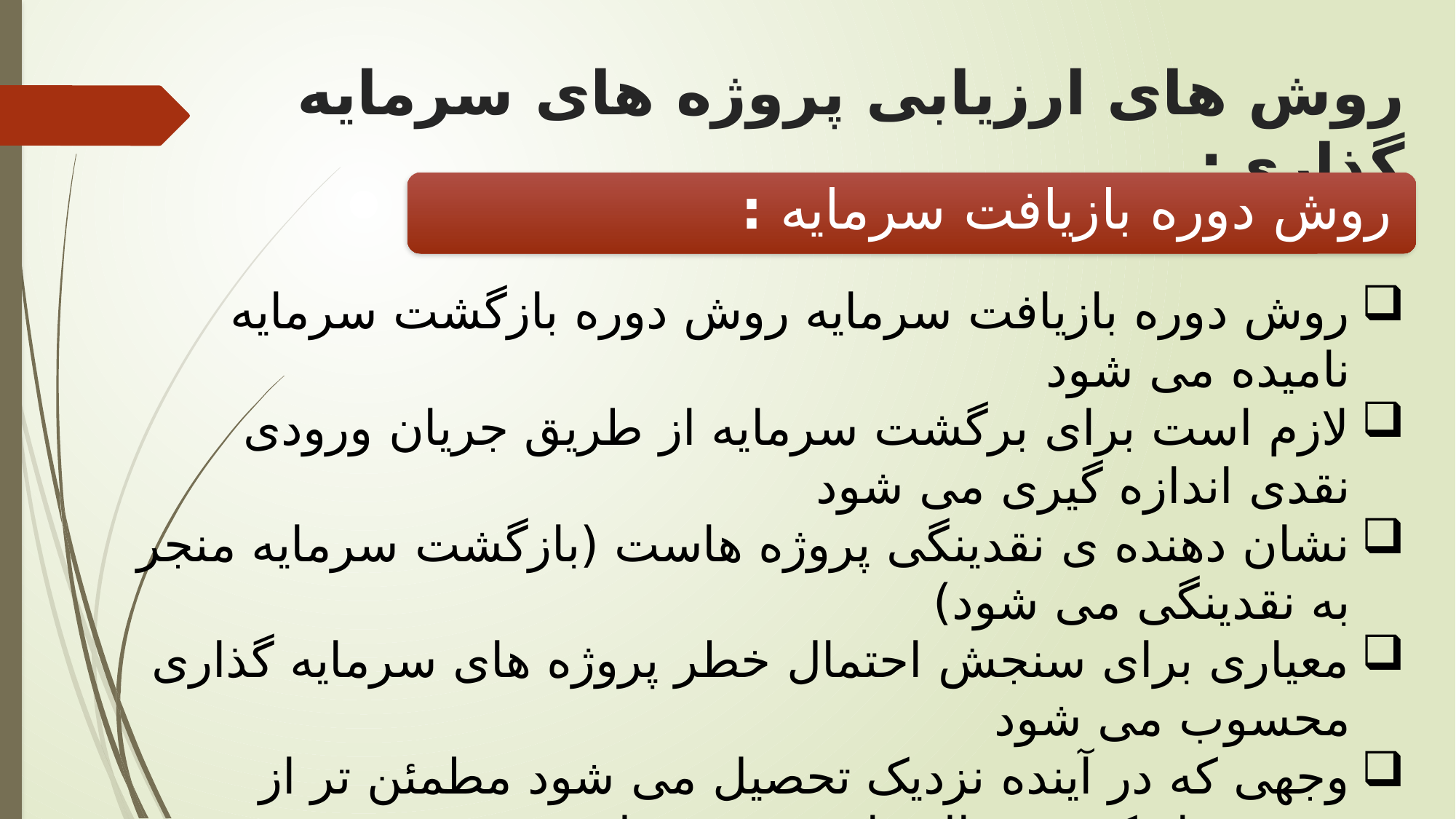

# روش های ارزیابی پروژه های سرمایه گذاری:
روش دوره بازیافت سرمایه :

روش دوره بازیافت سرمایه روش دوره بازگشت سرمایه نامیده می شود
لازم است برای برگشت سرمایه از طریق جریان ورودی نقدی اندازه گیری می شود
نشان دهنده ی نقدینگی پروژه هاست (بازگشت سرمایه منجر به نقدینگی می شود)
معیاری برای سنجش احتمال خطر پروژه های سرمایه گذاری محسوب می شود
وجهی که در آینده نزدیک تحصیل می شود مطمئن تر از وجوهی از که در سال های بعد تحصیل می شود
بیشتر درباره پروژه هایی استفاده می شود که سودآوری آنها مشخص نیست
مدیران بیشتر از پروژه هایی استفاده می کنند که دوره بازیافت سرمایه کمتر باشد